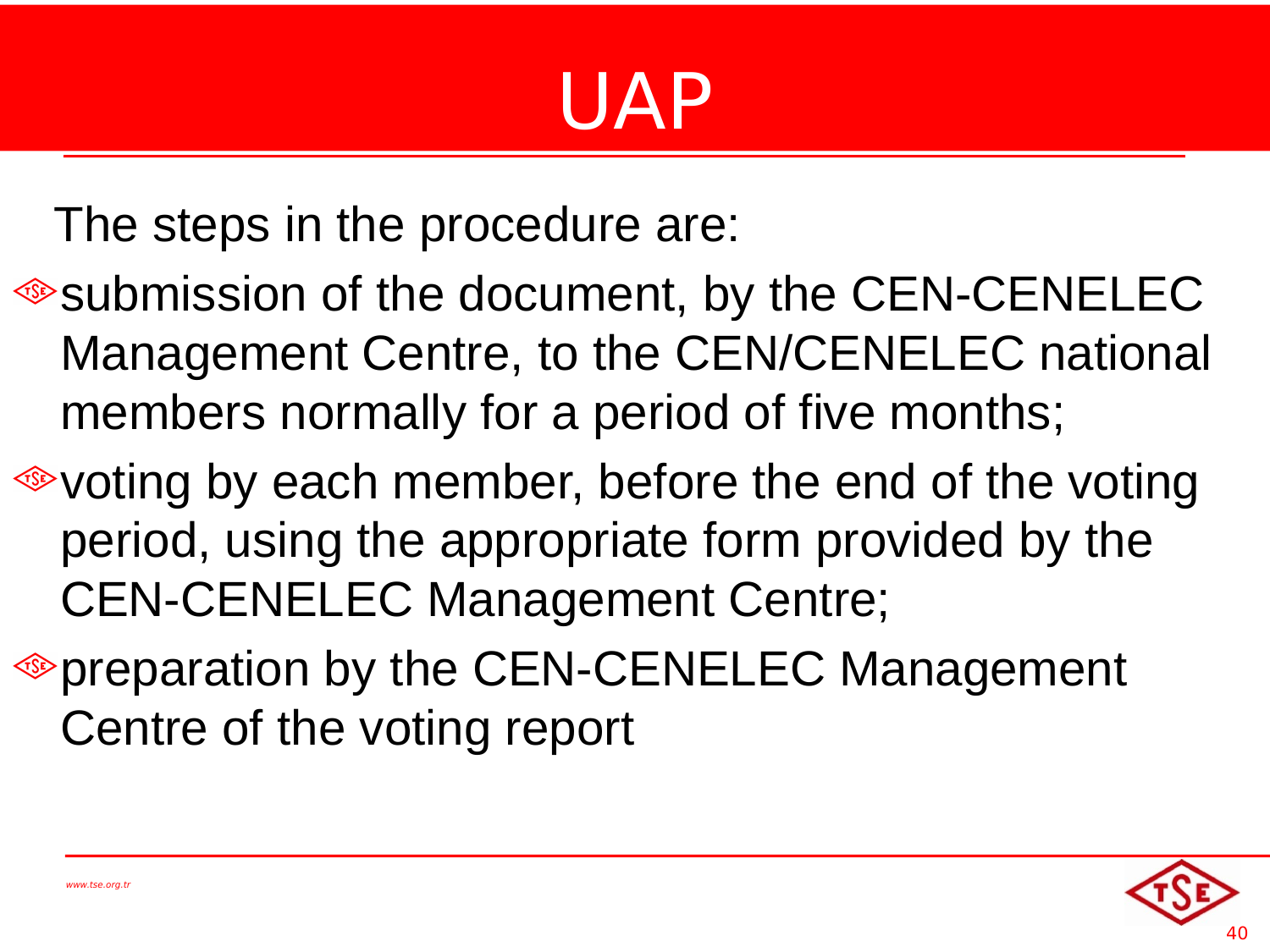

# UAP
   The steps in the procedure are:
submission of the document, by the CEN-CENELEC Management Centre, to the CEN/CENELEC national members normally for a period of five months;
voting by each member, before the end of the voting period, using the appropriate form provided by the CEN-CENELEC Management Centre;
preparation by the CEN-CENELEC Management Centre of the voting report

www.tse.org.tr
40